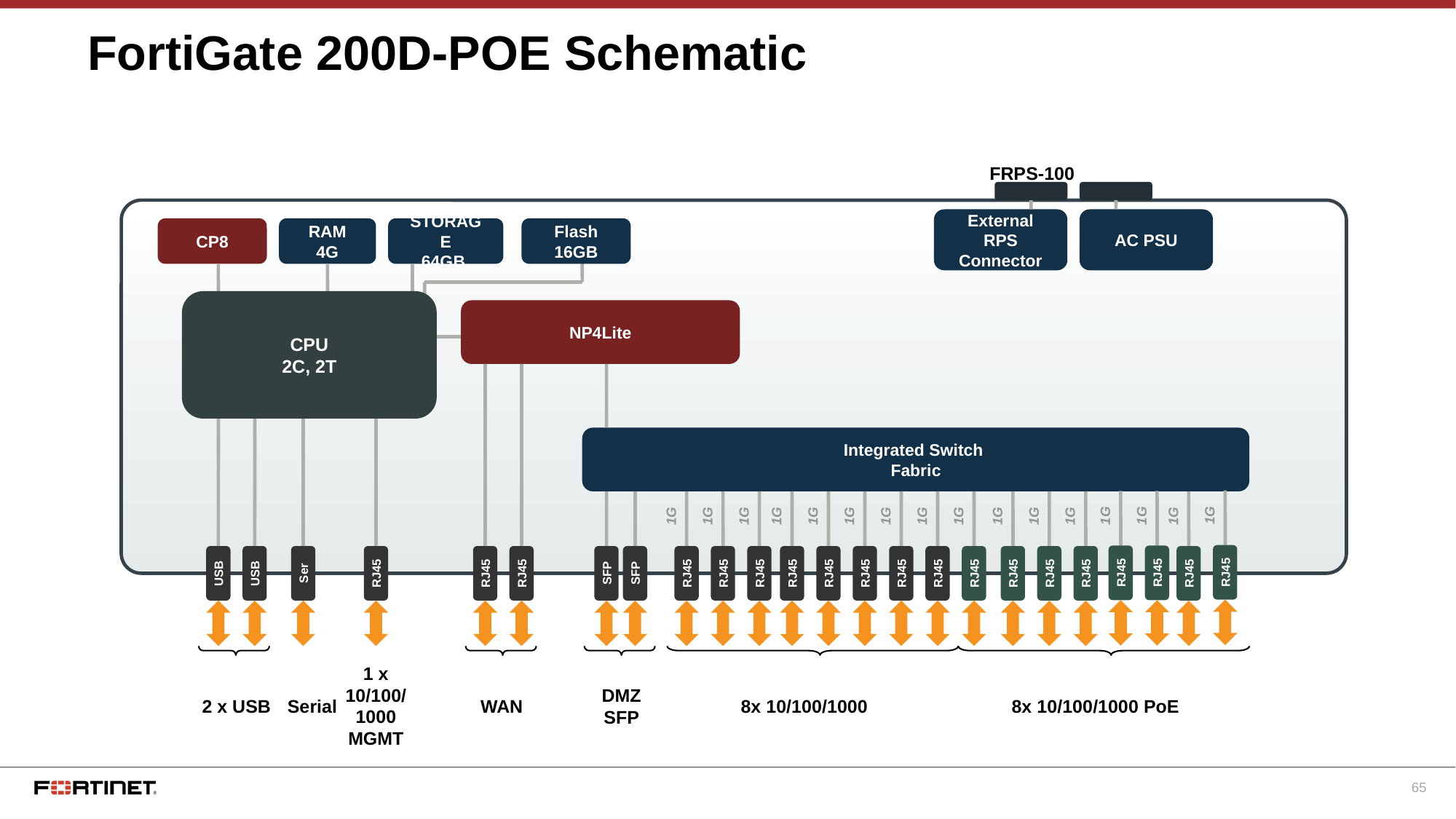

# FortiGate 200D-POE Schematic
FRPS-100

External RPS Connector
AC PSU
CP8
RAM
4G
STORAGE
64GB
Flash
16GB

CPU
2C, 2T
NP4Lite

Integrated Switch
Fabric

1G
1G
1G
1G
1G
1G
1G
1G
1G
1G
1G
1G
1G
1G
1G
1G

RJ45
RJ45
RJ45
USB
USB
Ser
RJ45
RJ45
RJ45
SFP
SFP
RJ45
RJ45
RJ45
RJ45
RJ45
RJ45
RJ45
RJ45
RJ45
RJ45
RJ45
RJ45
RJ45

1 x 10/100/1000 MGMT
DMZ
SFP
2 x USB
Serial
WAN
8x 10/100/1000
8x 10/100/1000 PoE